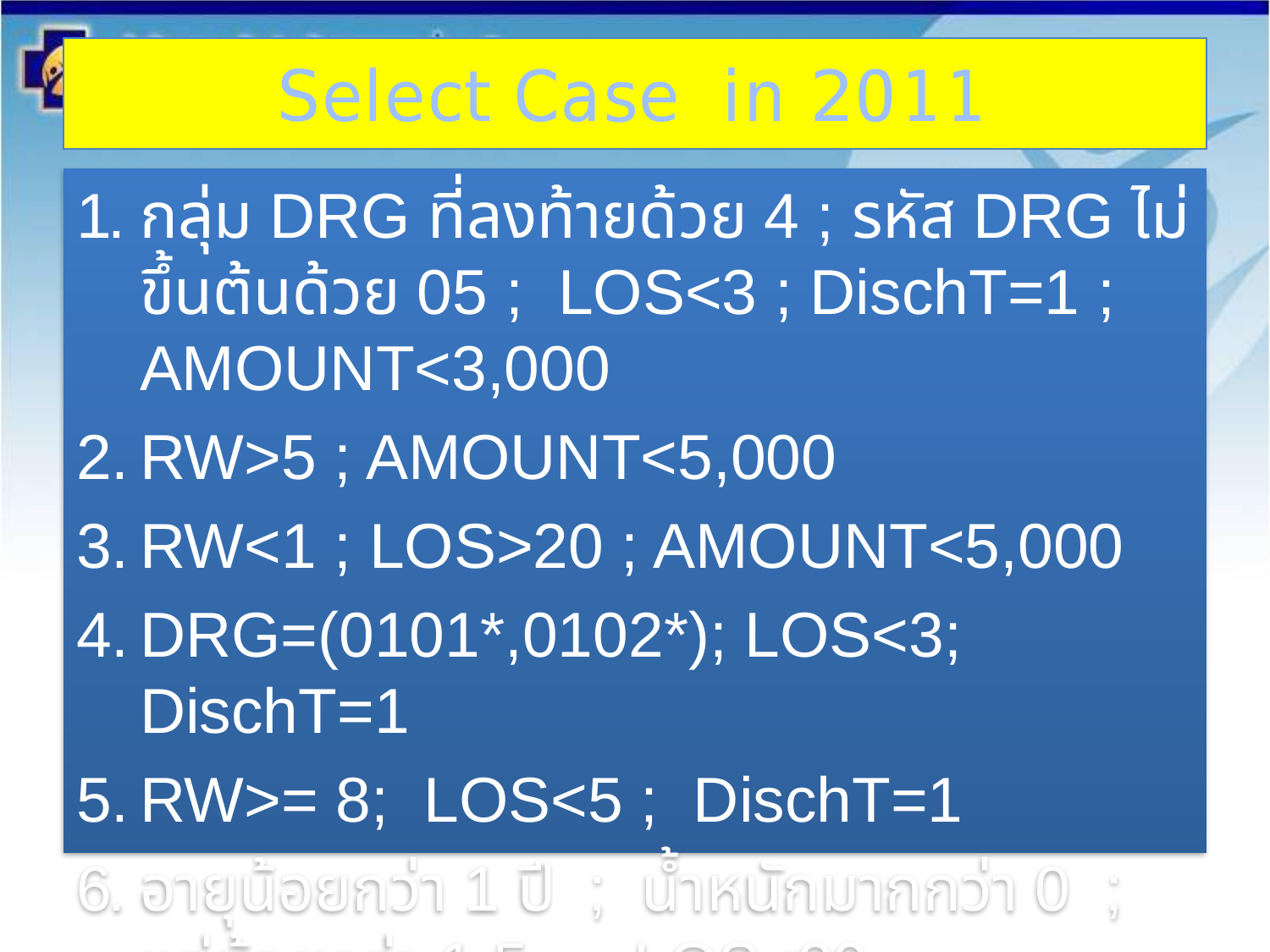

# Select Case  in 2011
กลุ่ม DRG ที่ลงท้ายด้วย 4 ; รหัส DRG ไม่ขึ้นต้นด้วย 05 ;  LOS<3 ; DischT=1 ; AMOUNT<3,000
RW>5 ; AMOUNT<5,000
RW<1 ; LOS>20 ; AMOUNT<5,000
DRG=(0101*,0102*); LOS<3; DischT=1
RW>= 8;  LOS<5 ;  DischT=1
อายุน้อยกว่า 1 ปี  ;  น้ำหนักมากกว่า 0  ;  แต่น้อยกว่า 1.5      LOS<20  ;  DischT=1